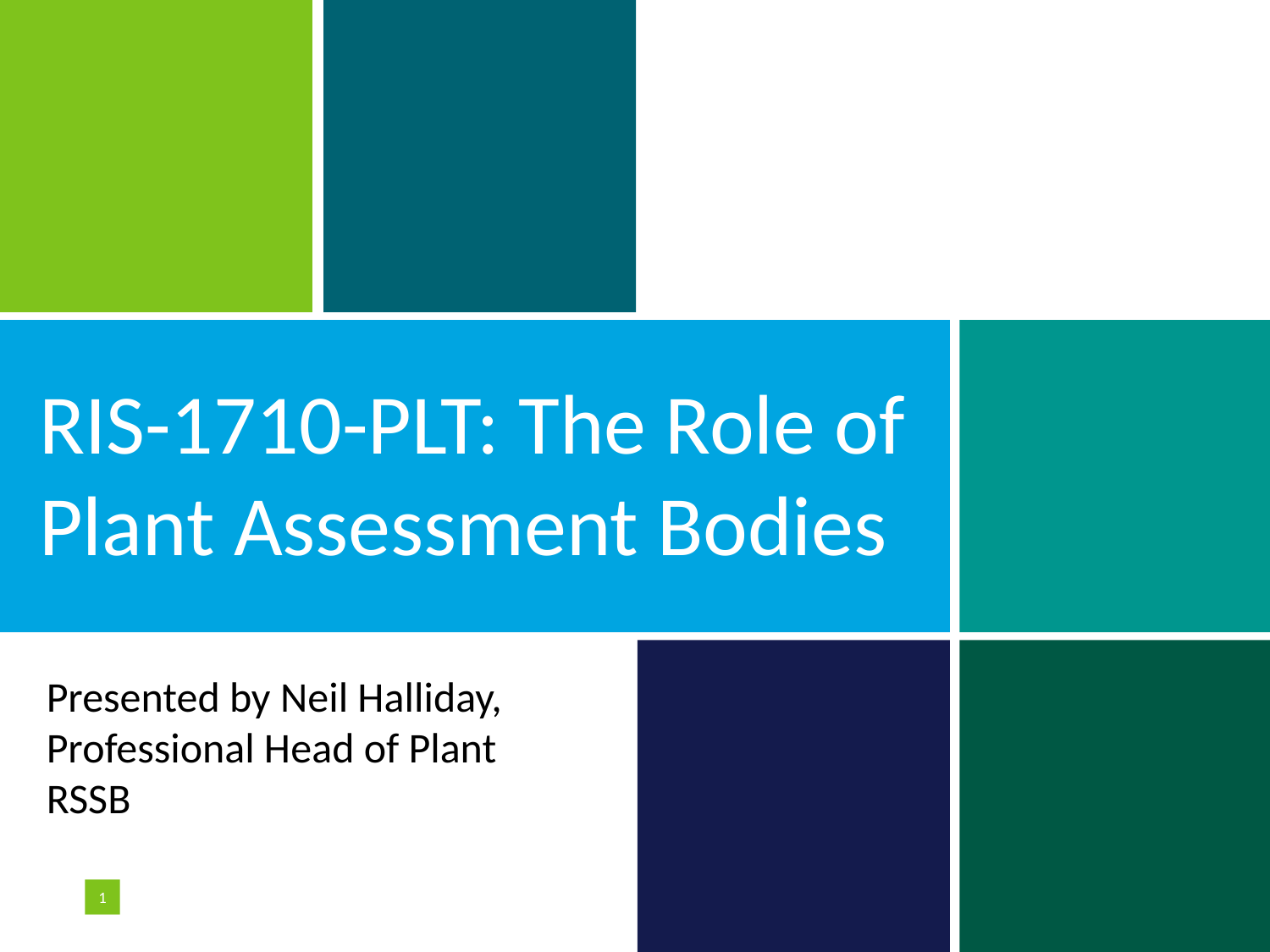

# RIS-1710-PLT: The Role of Plant Assessment Bodies
Presented by Neil Halliday, Professional Head of Plant RSSB
1